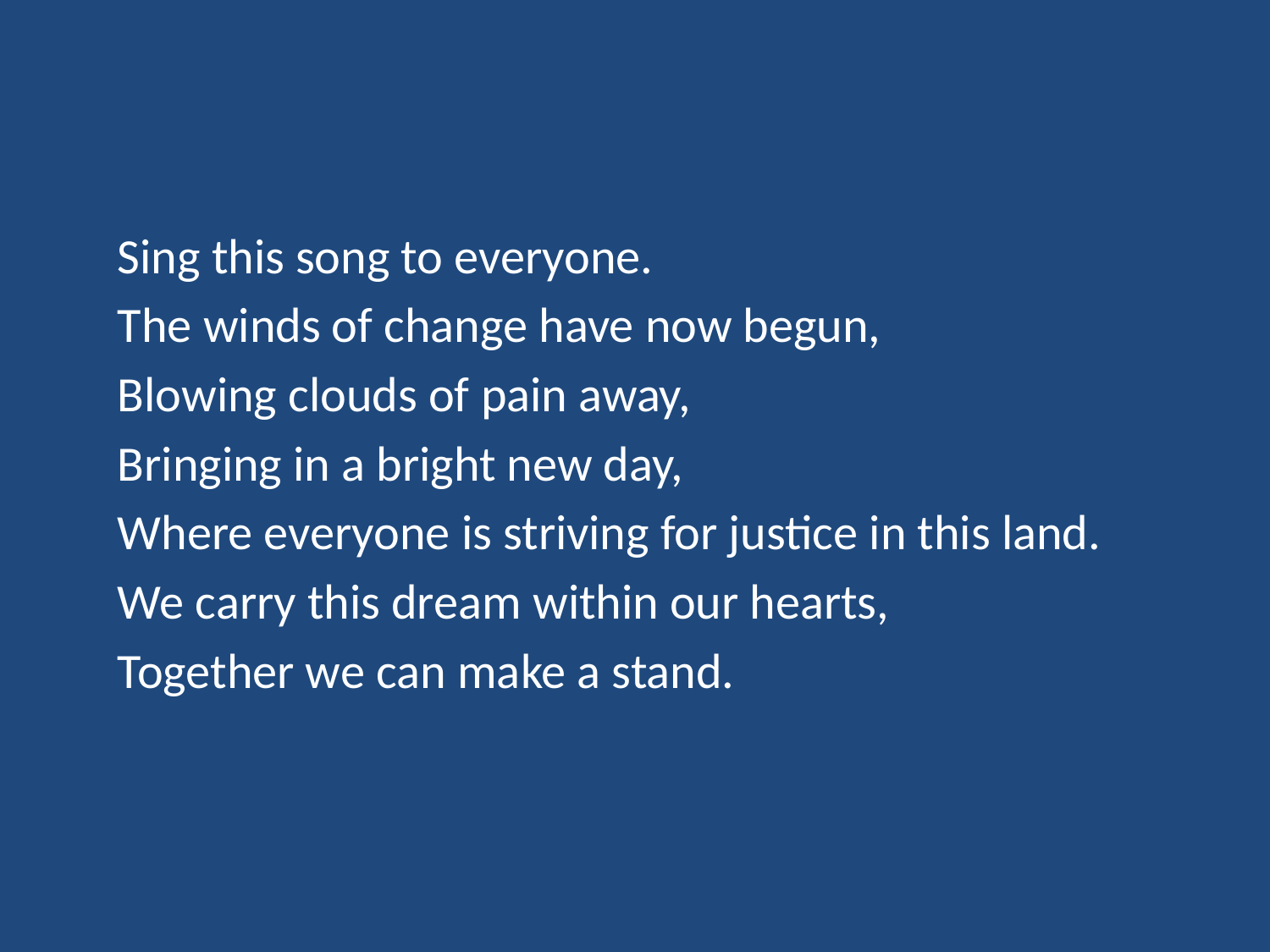

Sing this song to everyone.
The winds of change have now begun,
Blowing clouds of pain away,
Bringing in a bright new day,
Where everyone is striving for justice in this land.
We carry this dream within our hearts,
Together we can make a stand.